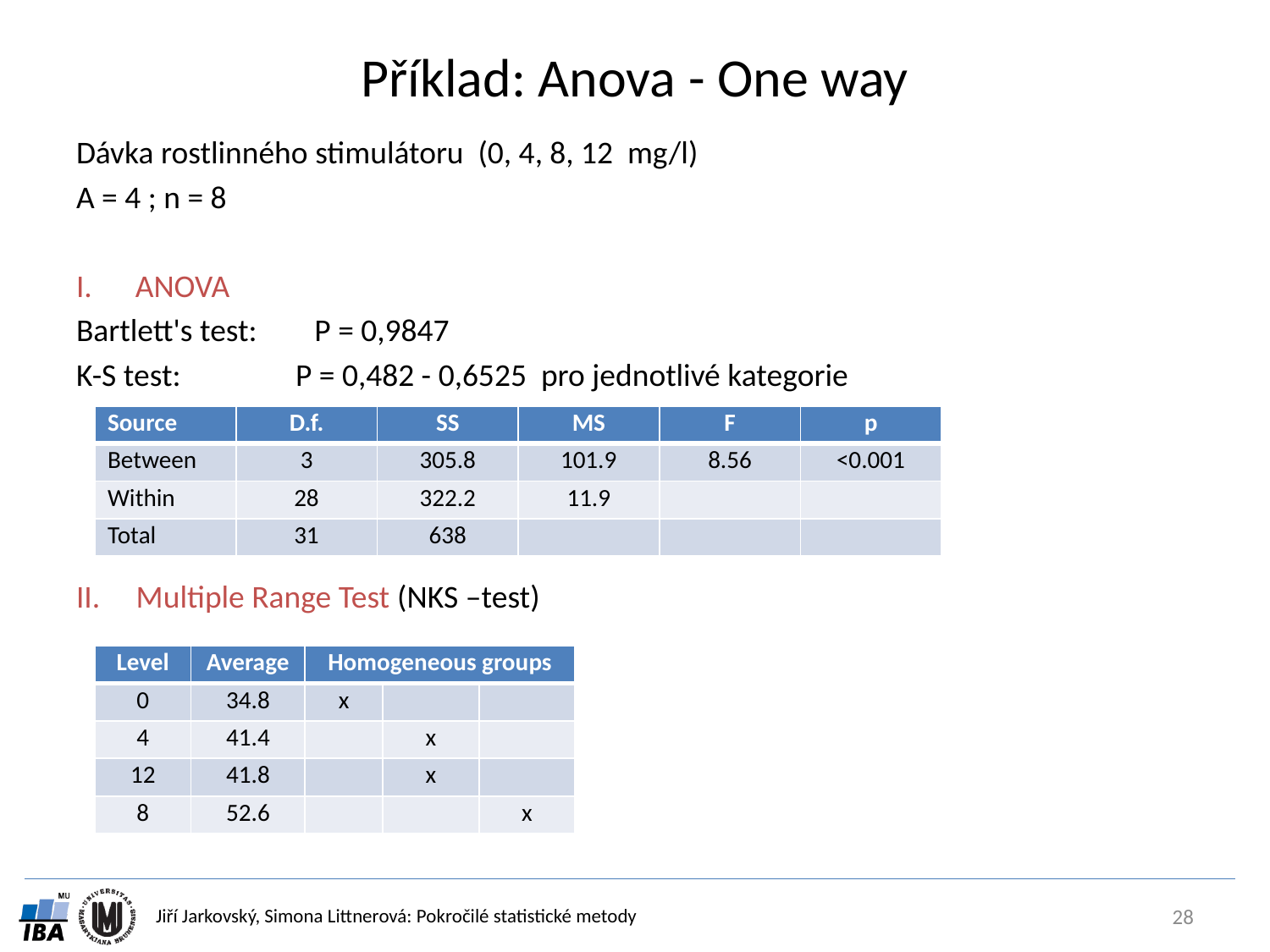

# Příklad: Anova - One way
Dávka rostlinného stimulátoru  (0, 4, 8, 12  mg/l)
A = 4 ; n = 8

I.      ANOVA
Bartlett's test:        P = 0,9847
K-S test:                P = 0,482 - 0,6525  pro jednotlivé kategorie

II.     Multiple Range Test (NKS –test)

| Source | D.f. | SS | MS | F | p |
| --- | --- | --- | --- | --- | --- |
| Between | 3 | 305.8 | 101.9 | 8.56 | <0.001 |
| Within | 28 | 322.2 | 11.9 |  |  |
| Total | 31 | 638 |  |  |  |
| Level | Average | Homogeneous groups |  |  |
| --- | --- | --- | --- | --- |
| 0 | 34.8 | x |  |  |
| 4 | 41.4 |  | x |  |
| 12 | 41.8 |  | x |  |
| 8 | 52.6 |  |  | x |
28